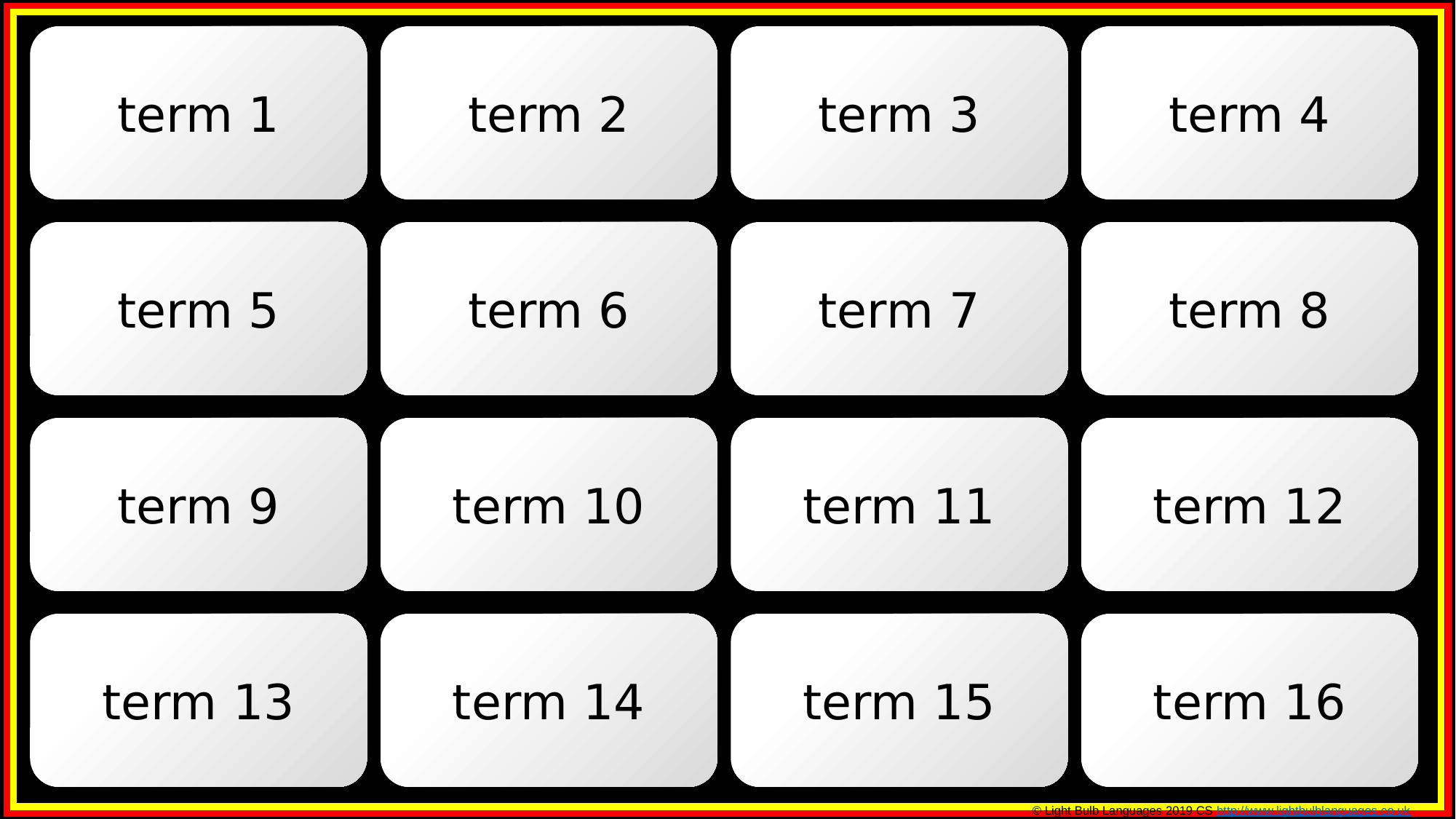

term 1
term 2
term 3
term 4
term 5
term 6
term 7
term 8
term 9
term 10
term 11
term 12
term 13
term 14
term 15
term 16
© Light Bulb Languages 2019 CS http://www.lightbulblanguages.co.uk